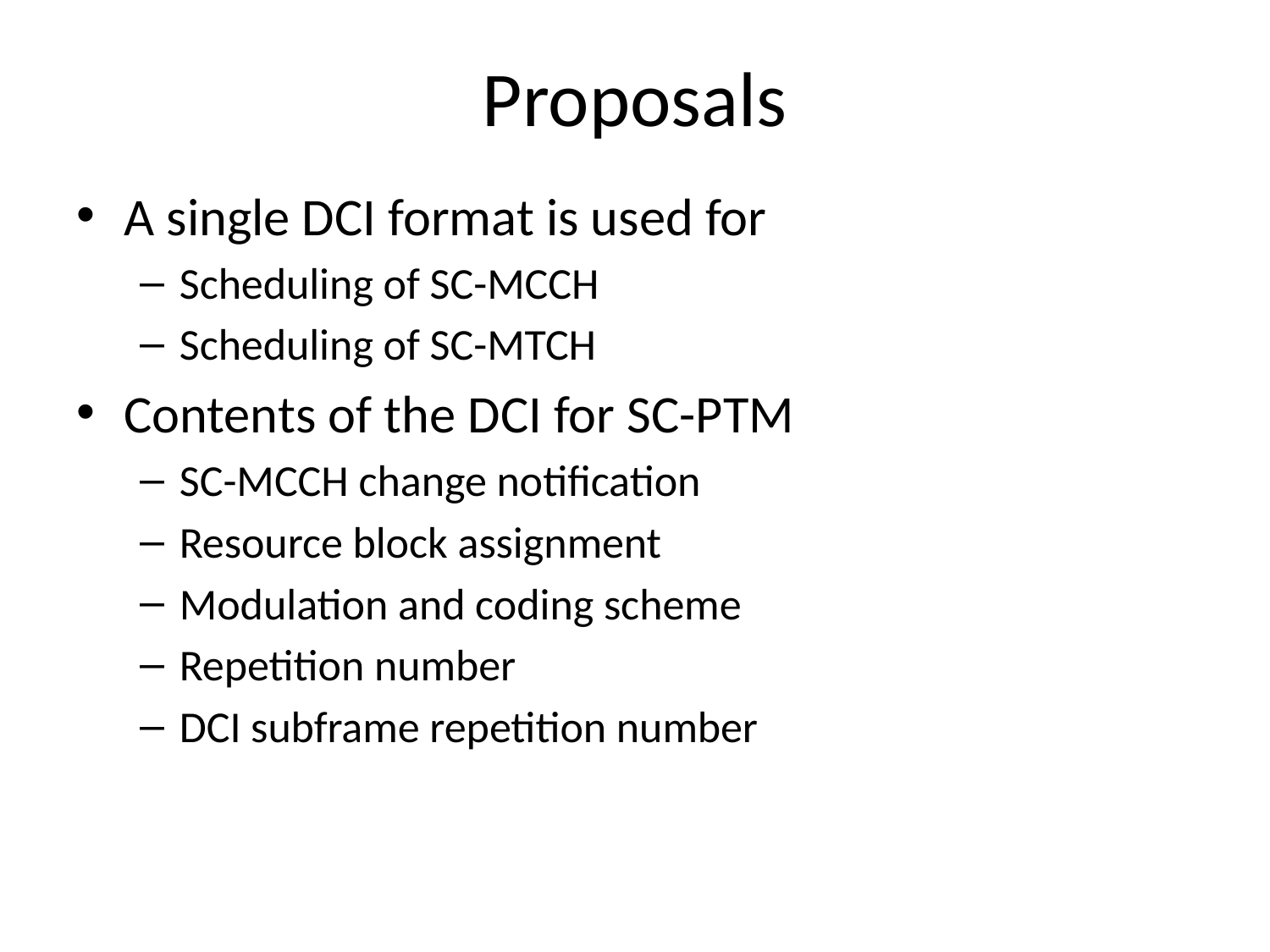

# Proposals
A single DCI format is used for
Scheduling of SC-MCCH
Scheduling of SC-MTCH
Contents of the DCI for SC-PTM
SC-MCCH change notification
Resource block assignment
Modulation and coding scheme
Repetition number
DCI subframe repetition number